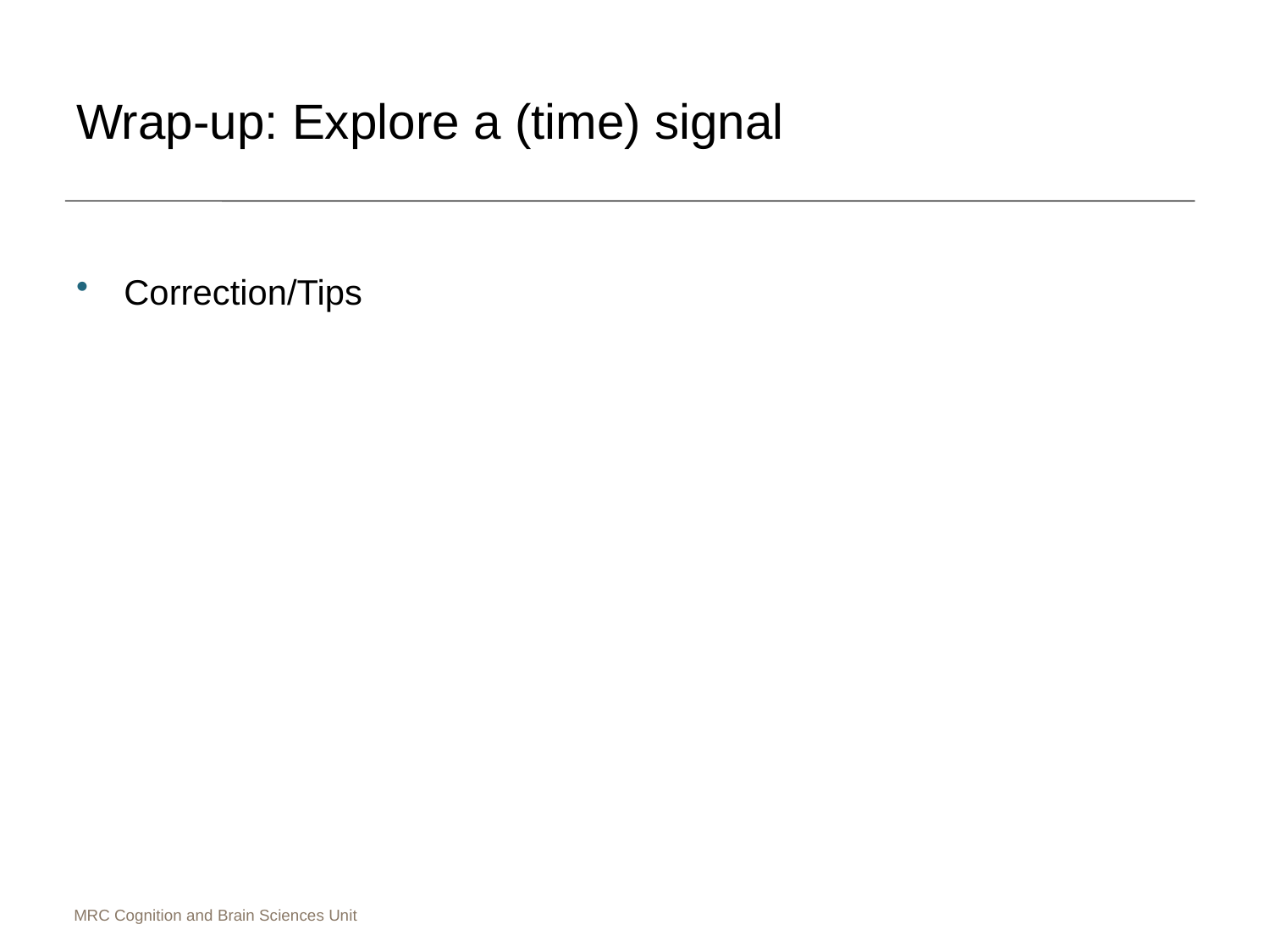

# Wrap-up: Explore a (time) signal
Correction/Tips